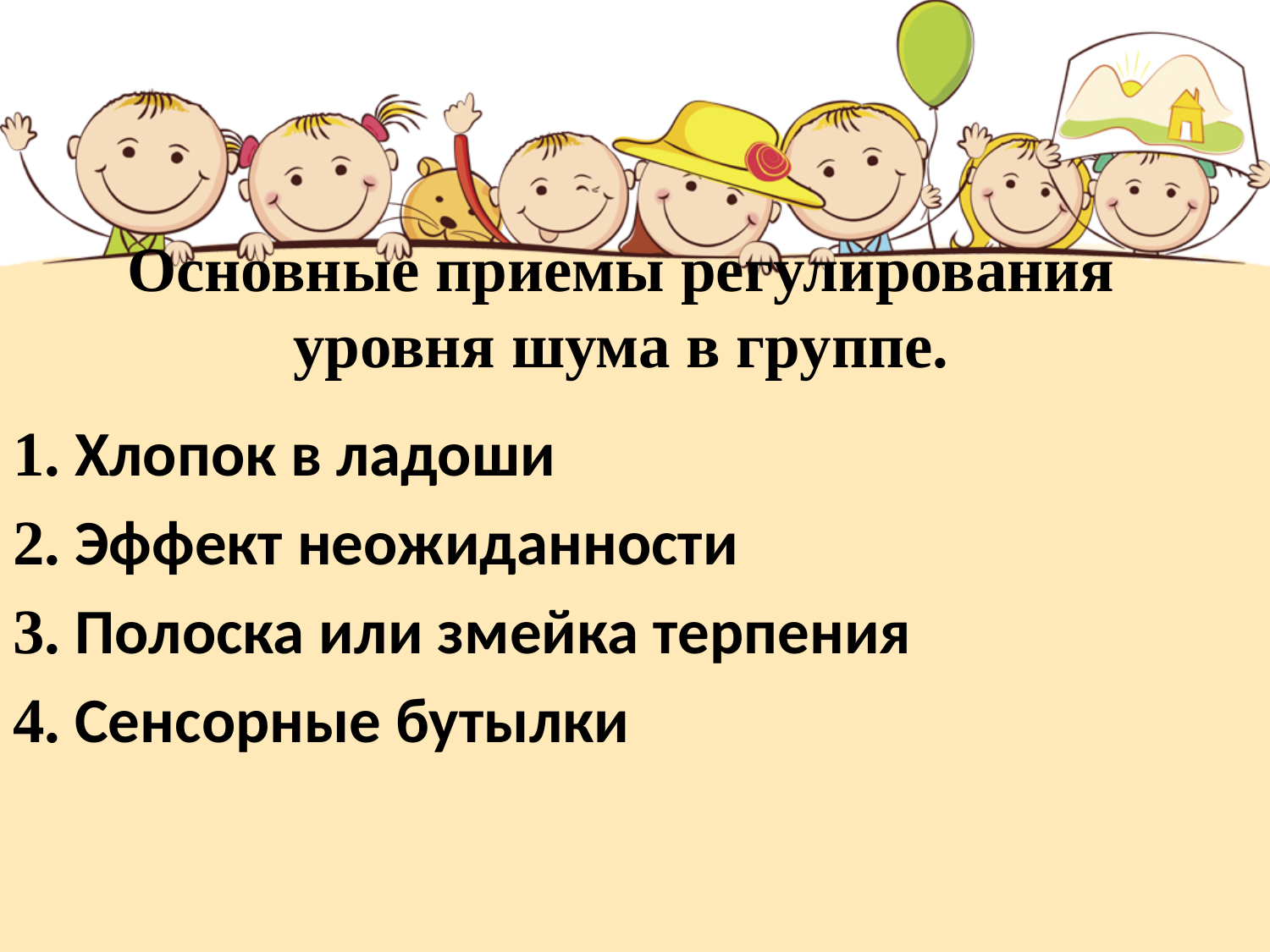

# Основные приемы регулирования уровня шума в группе.
1. Хлопок в ладоши
2. Эффект неожиданности
3. Полоска или змейка терпения
4. Сенсорные бутылки